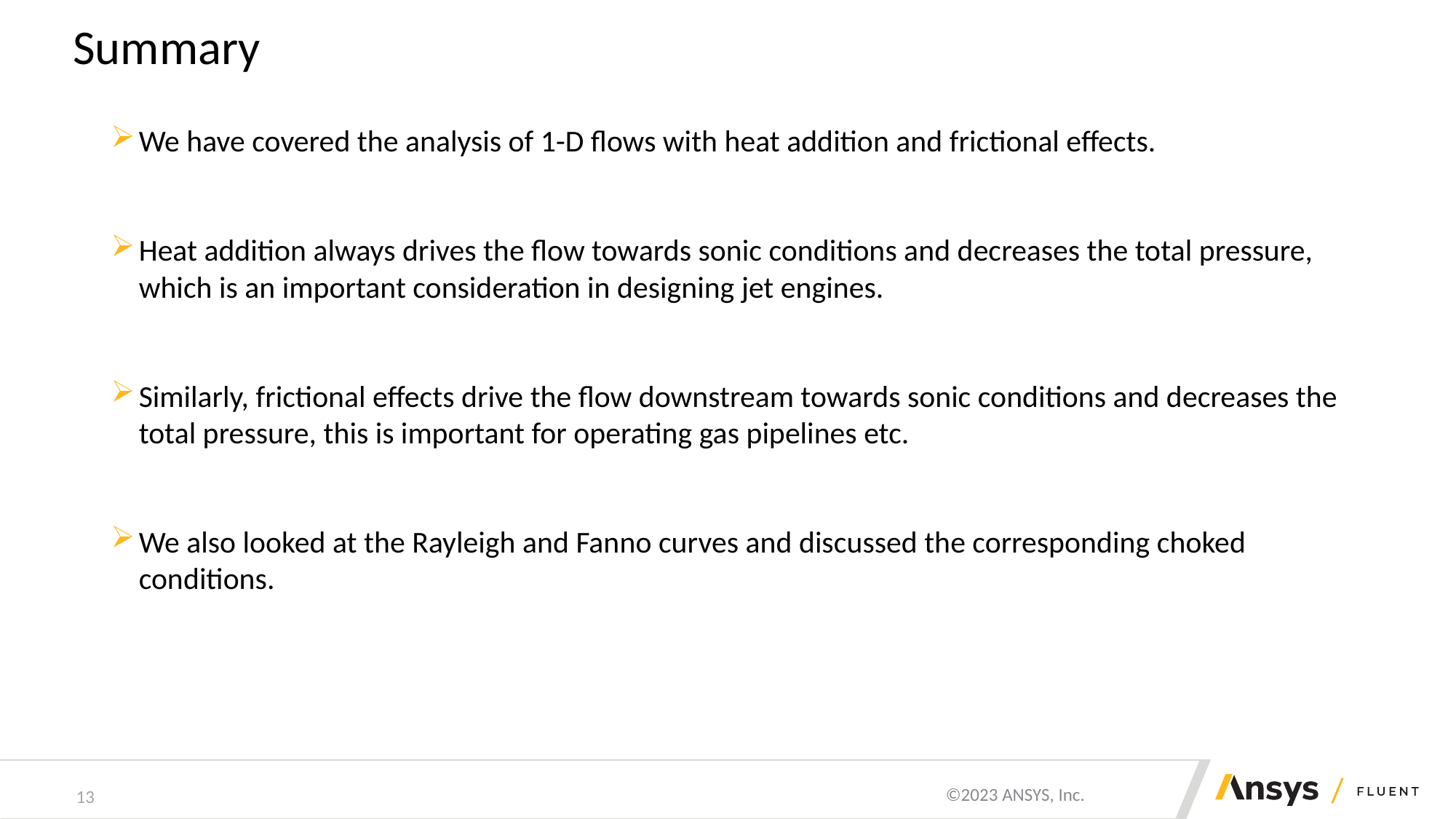

# Summary
We have covered the analysis of 1-D flows with heat addition and frictional effects.

Heat addition always drives the flow towards sonic conditions and decreases the total pressure, which is an important consideration in designing jet engines.

Similarly, frictional effects drive the flow downstream towards sonic conditions and decreases the total pressure, this is important for operating gas pipelines etc.

We also looked at the Rayleigh and Fanno curves and discussed the corresponding choked conditions.
13